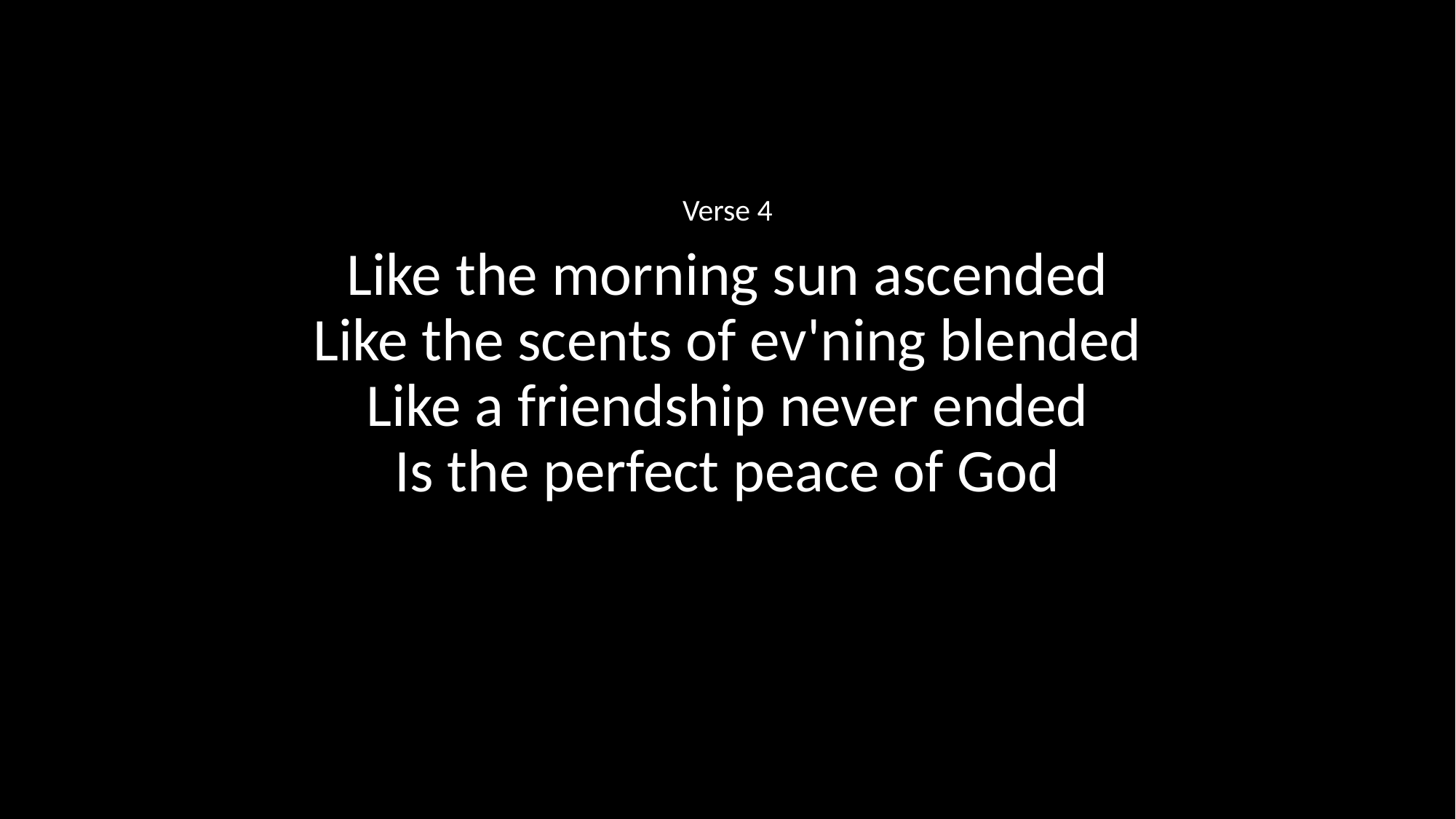

Verse 4
Like the morning sun ascended
Like the scents of ev'ning blended
Like a friendship never ended
Is the perfect peace of God